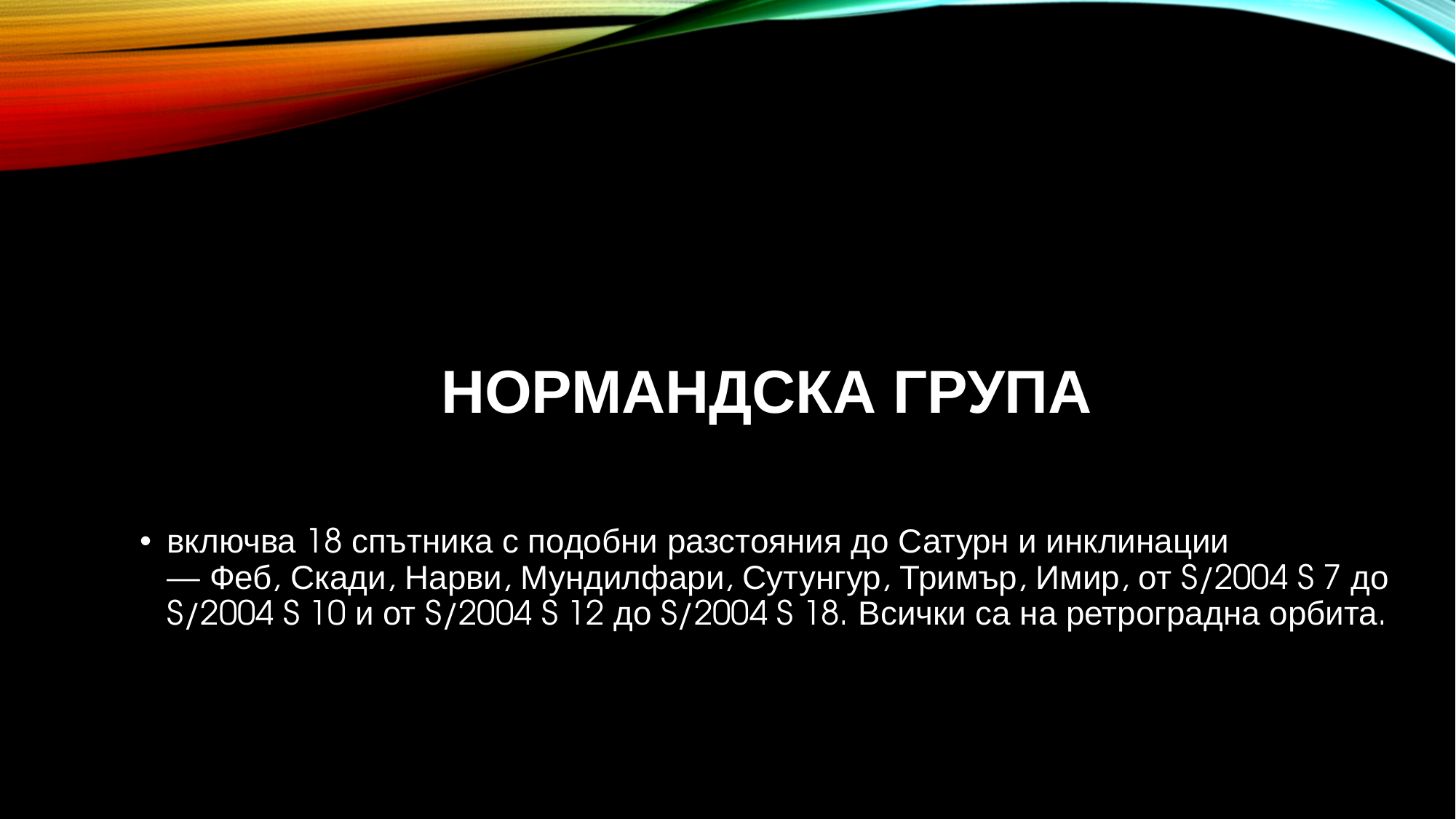

# Нормандска група
включва 18 спътника с подобни разстояния до Сатурн и инклинации — Феб, Скади, Нарви, Мундилфари, Сутунгур, Тримър, Имир, от S/2004 S 7 до S/2004 S 10 и от S/2004 S 12 до S/2004 S 18. Всички са на ретроградна орбита.